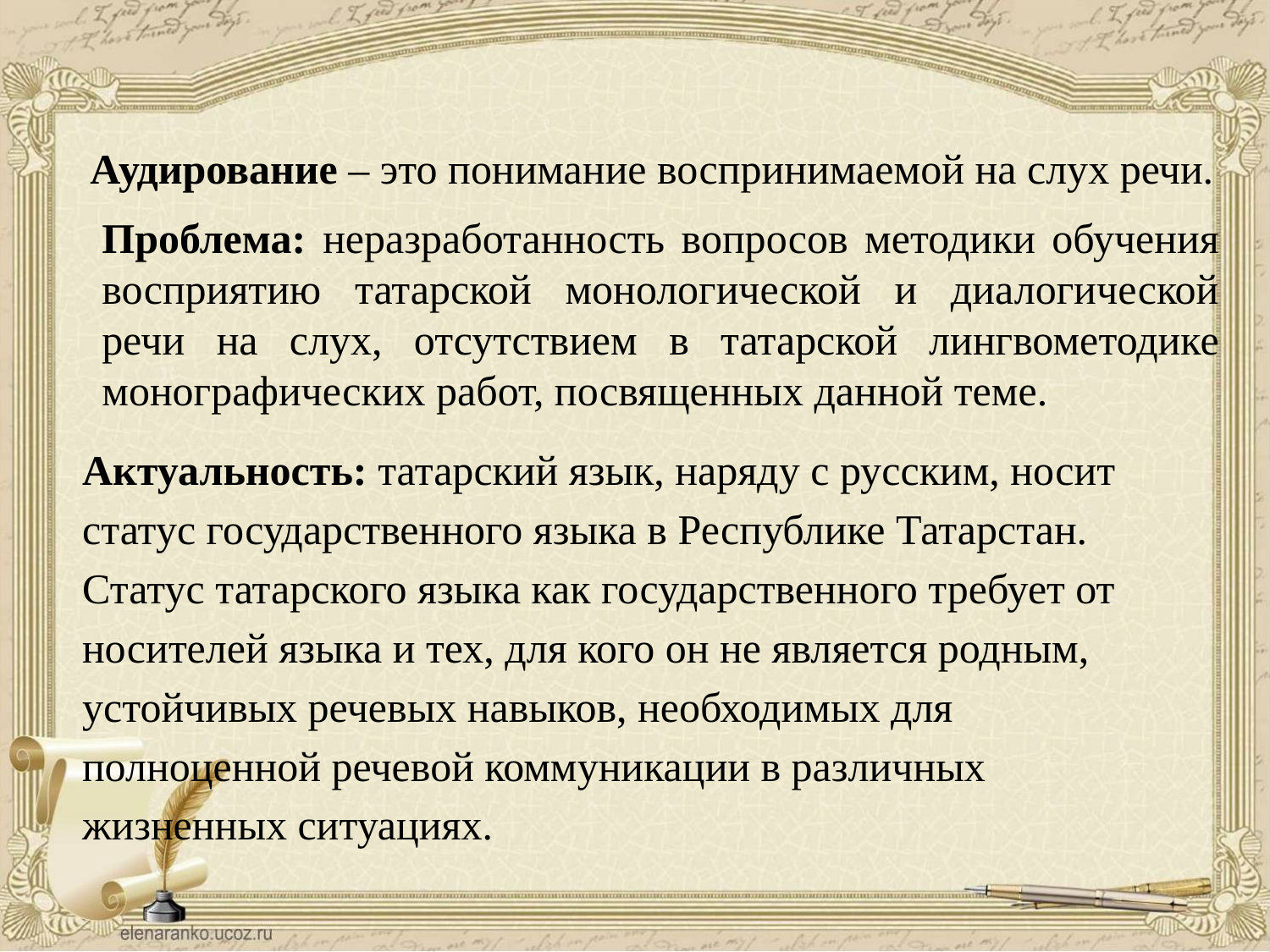

Аудирование – это понимание воспринимаемой на слух речи.
# Проблема: неразработанность вопросов методики обучения восприятию татарской монологической и диалогической речи на слух, отсутствием в татарской лингвометодике монографических работ, посвященных данной теме.
Актуальность: татарский язык, наряду с русским, носит
статус государственного языка в Республике Татарстан.
Статус татарского языка как государственного требует от
носителей языка и тех, для кого он не является родным,
устойчивых речевых навыков, необходимых для
полноценной речевой коммуникации в различных
жизненных ситуациях.